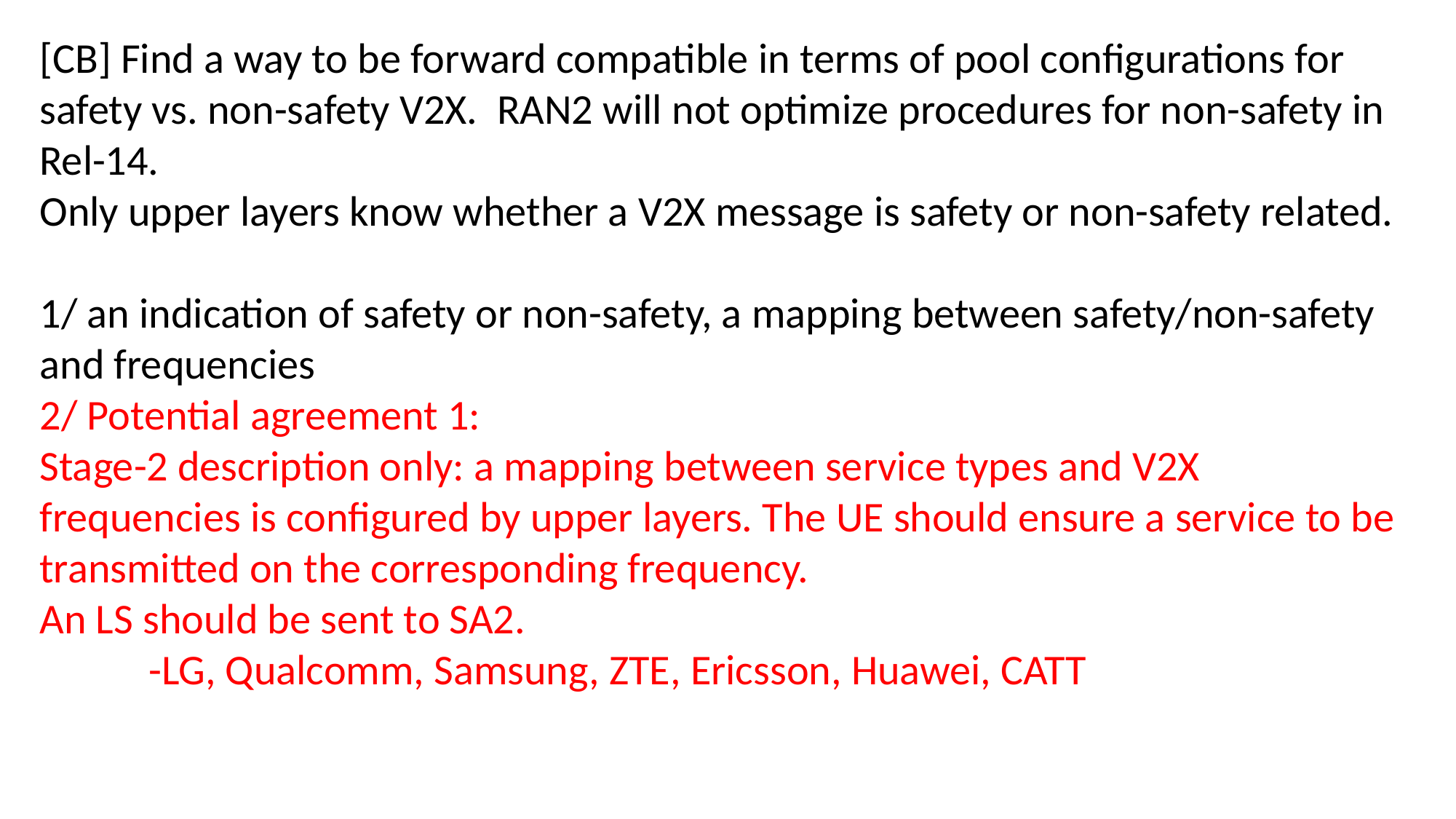

[CB] Find a way to be forward compatible in terms of pool configurations for safety vs. non-safety V2X.  RAN2 will not optimize procedures for non-safety in Rel-14.
Only upper layers know whether a V2X message is safety or non-safety related.

1/ an indication of safety or non-safety, a mapping between safety/non-safety and frequencies
2/ Potential agreement 1:
Stage-2 description only: a mapping between service types and V2X frequencies is configured by upper layers. The UE should ensure a service to be transmitted on the corresponding frequency.
An LS should be sent to SA2.
	-LG, Qualcomm, Samsung, ZTE, Ericsson, Huawei, CATT